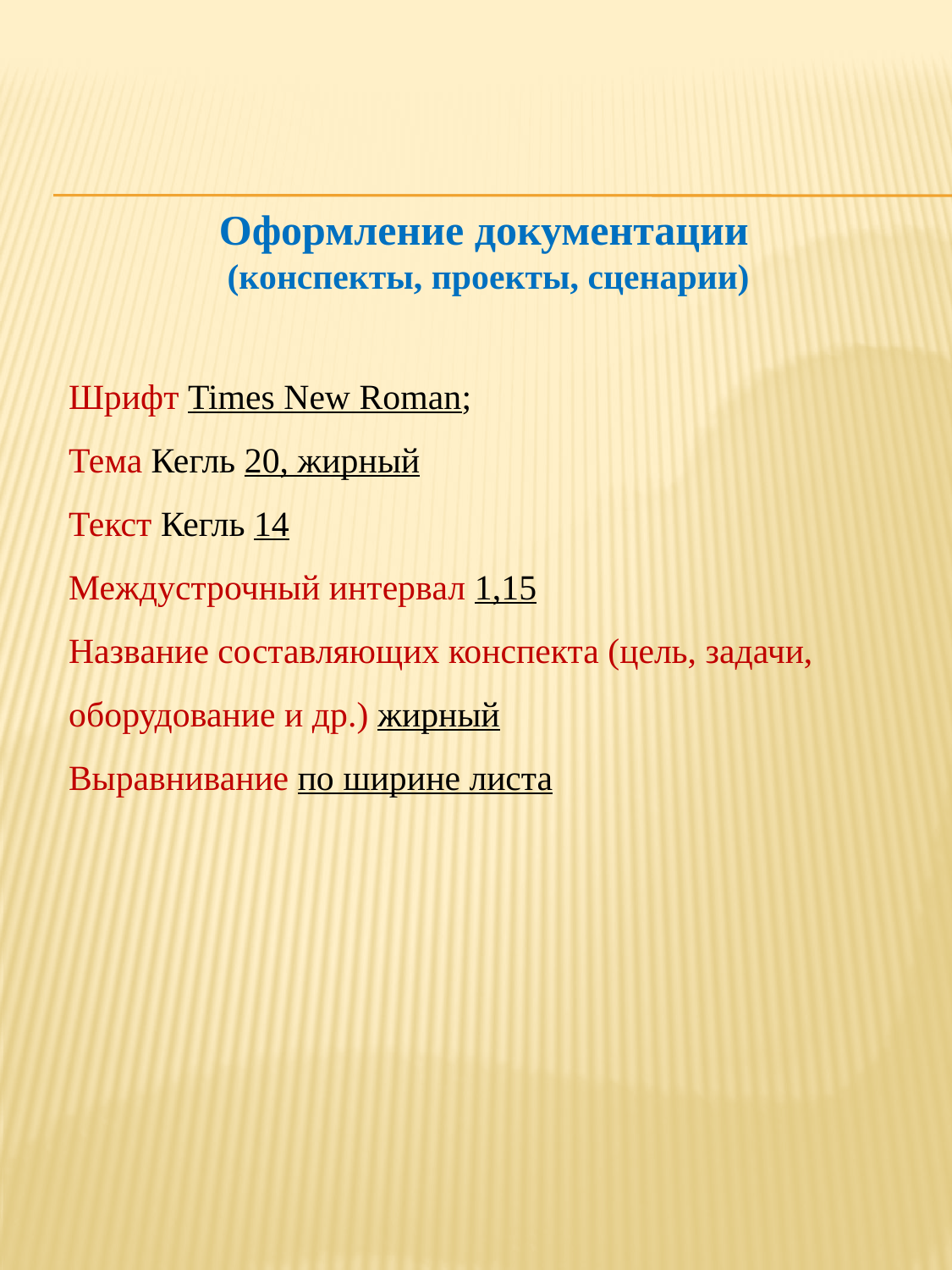

Оформление документации
 (конспекты, проекты, сценарии)

Шрифт Times New Roman;
Тема Кегль 20, жирный
Текст Кегль 14
Междустрочный интервал 1,15
Название составляющих конспекта (цель, задачи, оборудование и др.) жирный
Выравнивание по ширине листа